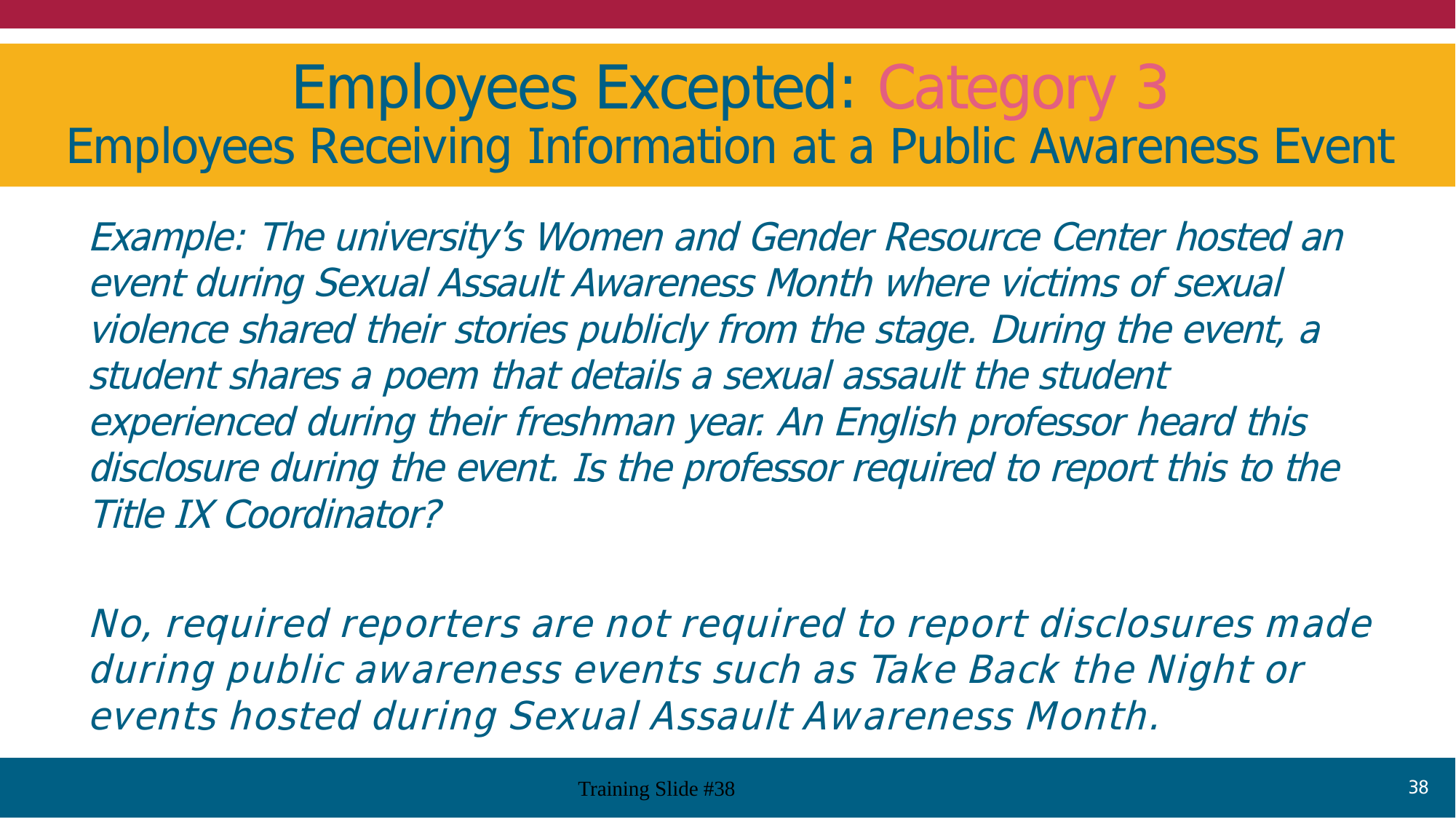

# Employees Excepted: Category 3 Employees Receiving Information at a Public Awareness Event
Example: The university’s Women and Gender Resource Center hosted an event during Sexual Assault Awareness Month where victims of sexual violence shared their stories publicly from the stage. During the event, a student shares a poem that details a sexual assault the student experienced during their freshman year. An English professor heard this disclosure during the event. Is the professor required to report this to the Title IX Coordinator?

No, required reporters are not required to report disclosures made during public awareness events such as Take Back the Night or events hosted during Sexual Assault Awareness Month.

38
Training Slide #38